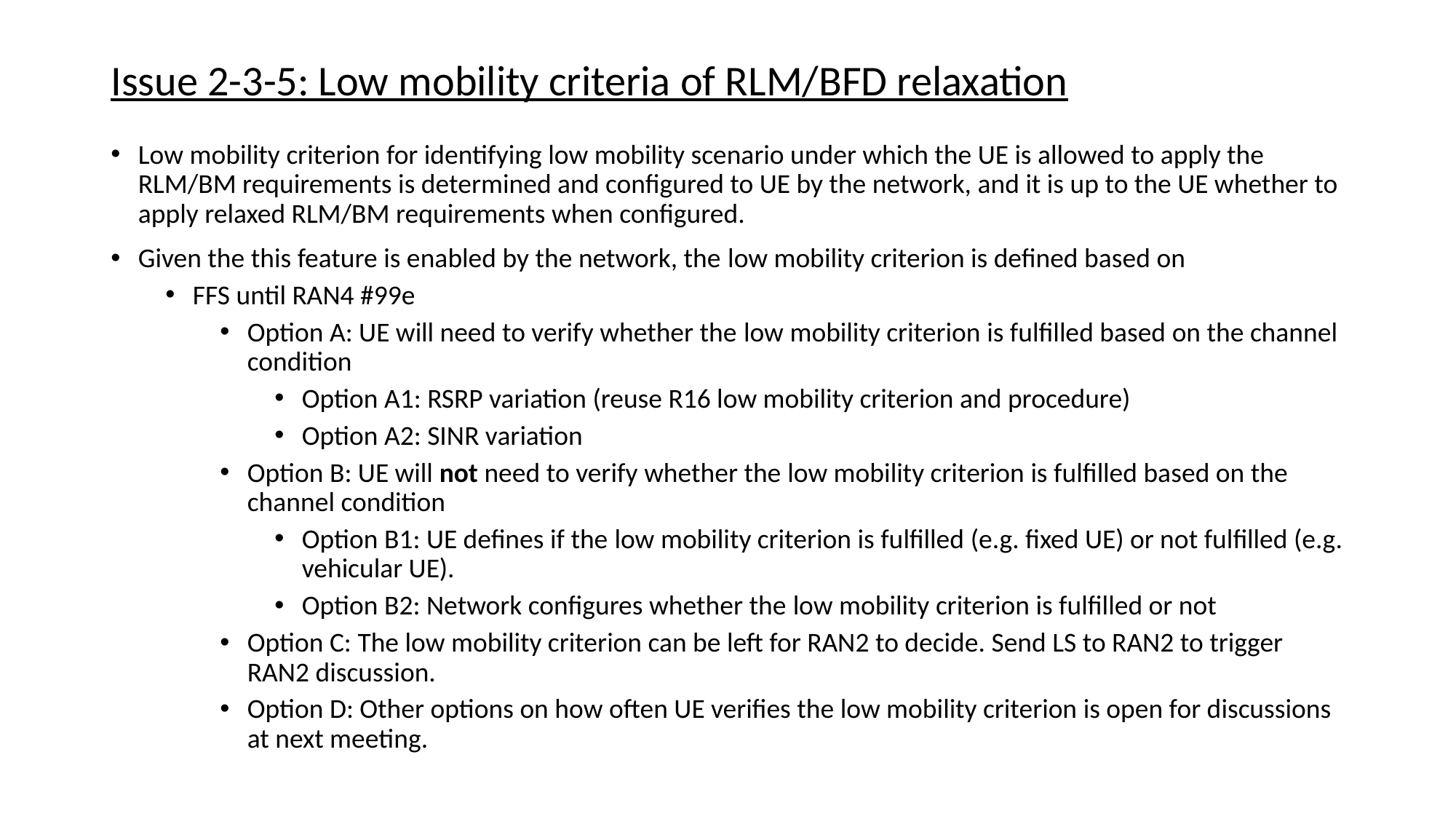

# Issue 2-3-5: Low mobility criteria of RLM/BFD relaxation
Low mobility criterion for identifying low mobility scenario under which the UE is allowed to apply the RLM/BM requirements is determined and configured to UE by the network, and it is up to the UE whether to apply relaxed RLM/BM requirements when configured.
Given the this feature is enabled by the network, the low mobility criterion is defined based on
FFS until RAN4 #99e
Option A: UE will need to verify whether the low mobility criterion is fulfilled based on the channel condition
Option A1: RSRP variation (reuse R16 low mobility criterion and procedure)
Option A2: SINR variation
Option B: UE will not need to verify whether the low mobility criterion is fulfilled based on the channel condition
Option B1: UE defines if the low mobility criterion is fulfilled (e.g. fixed UE) or not fulfilled (e.g. vehicular UE).
Option B2: Network configures whether the low mobility criterion is fulfilled or not
Option C: The low mobility criterion can be left for RAN2 to decide. Send LS to RAN2 to trigger RAN2 discussion.
Option D: Other options on how often UE verifies the low mobility criterion is open for discussions at next meeting.